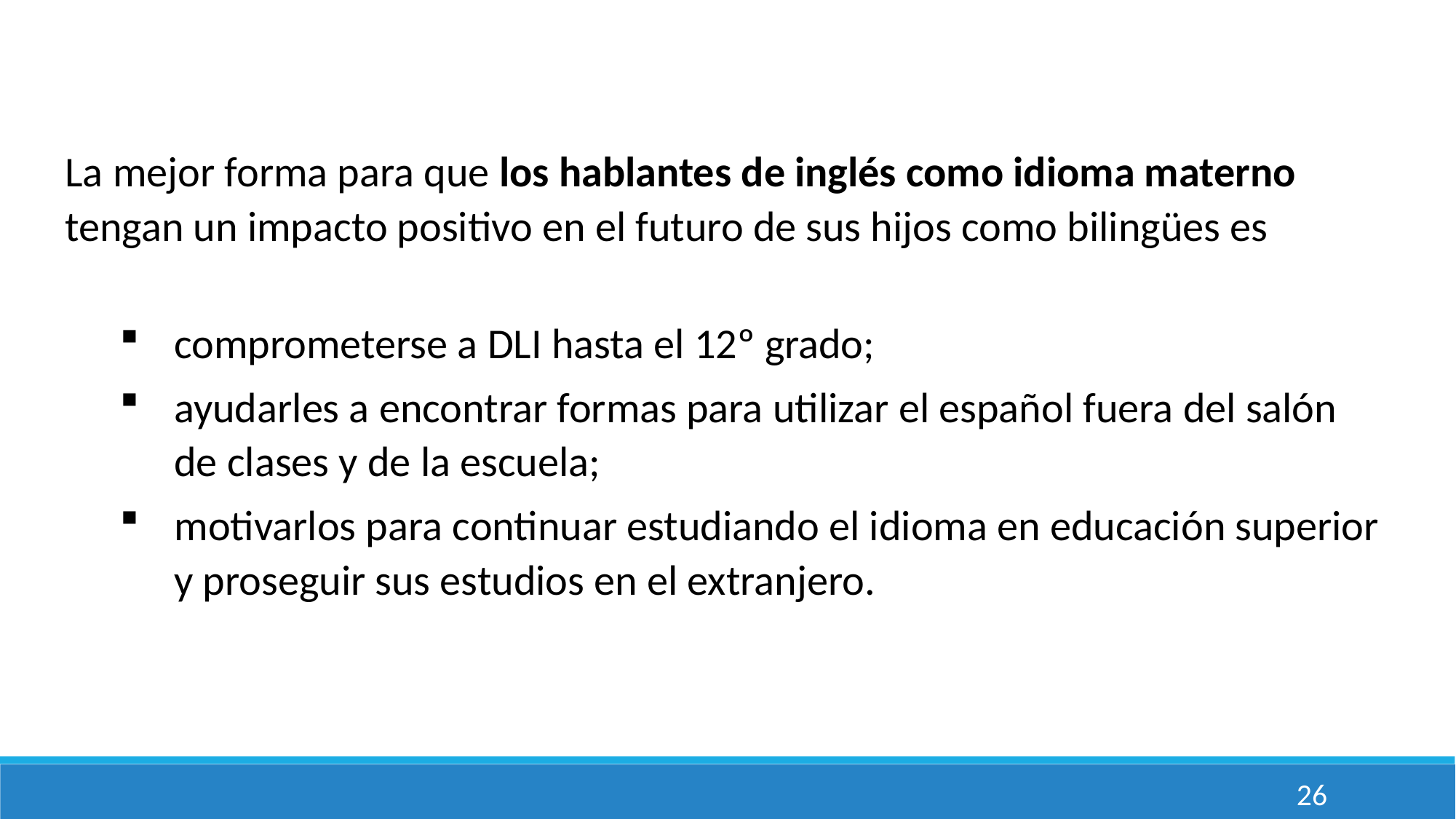

La mejor forma para que los hablantes de inglés como idioma materno
tengan un impacto positivo en el futuro de sus hijos como bilingües es
comprometerse a DLI hasta el 12º grado;
ayudarles a encontrar formas para utilizar el español fuera del salón
de clases y de la escuela;
motivarlos para continuar estudiando el idioma en educación superior
y proseguir sus estudios en el extranjero.
26